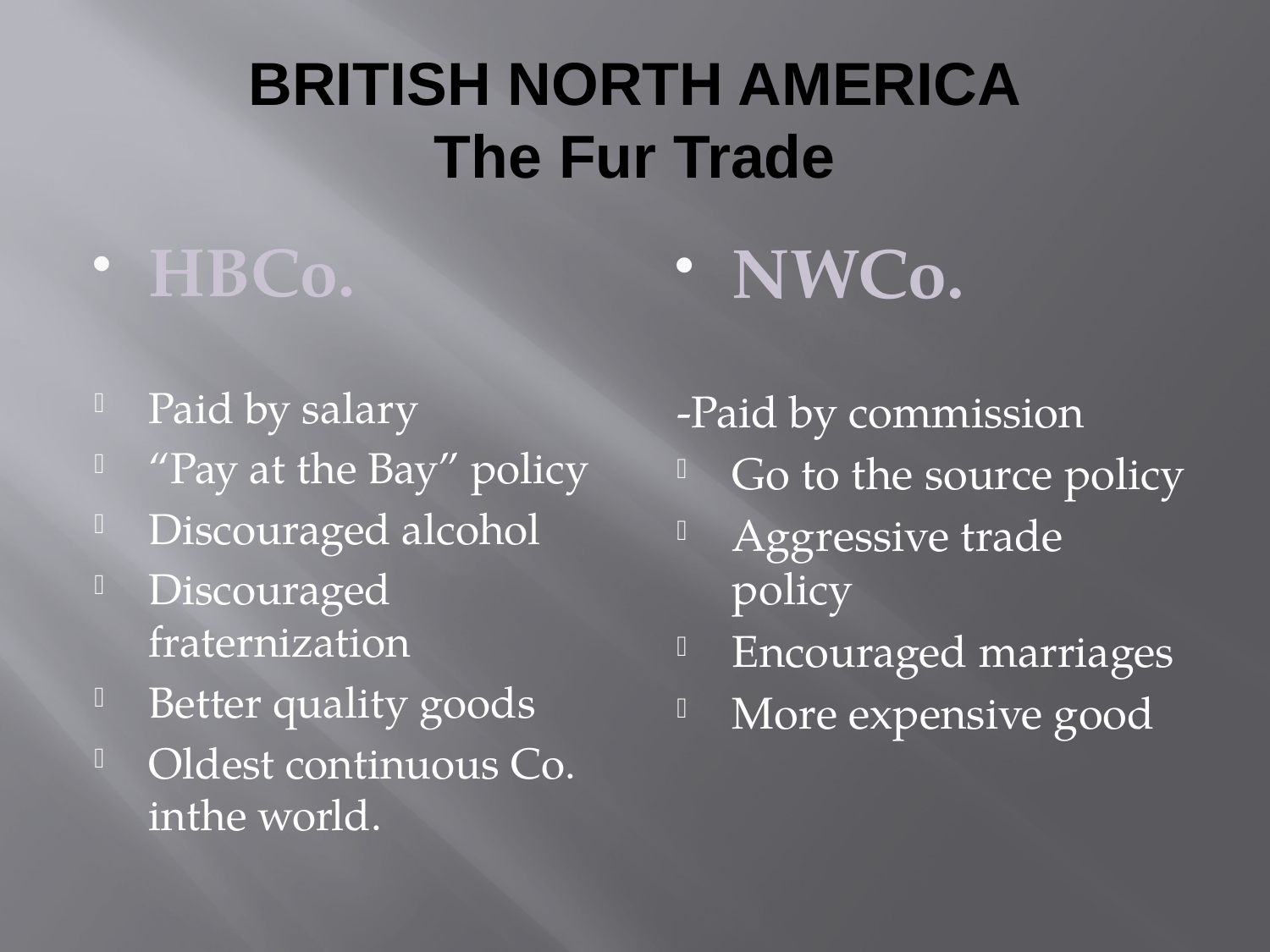

# BRITISH NORTH AMERICA The Fur Trade
HBCo.

Paid by salary
“Pay at the Bay” policy
Discouraged alcohol
Discouraged fraternization
Better quality goods
Oldest continuous Co. inthe world.

NWCo.

-Paid by commission
Go to the source policy
Aggressive trade policy
Encouraged marriages
More expensive good